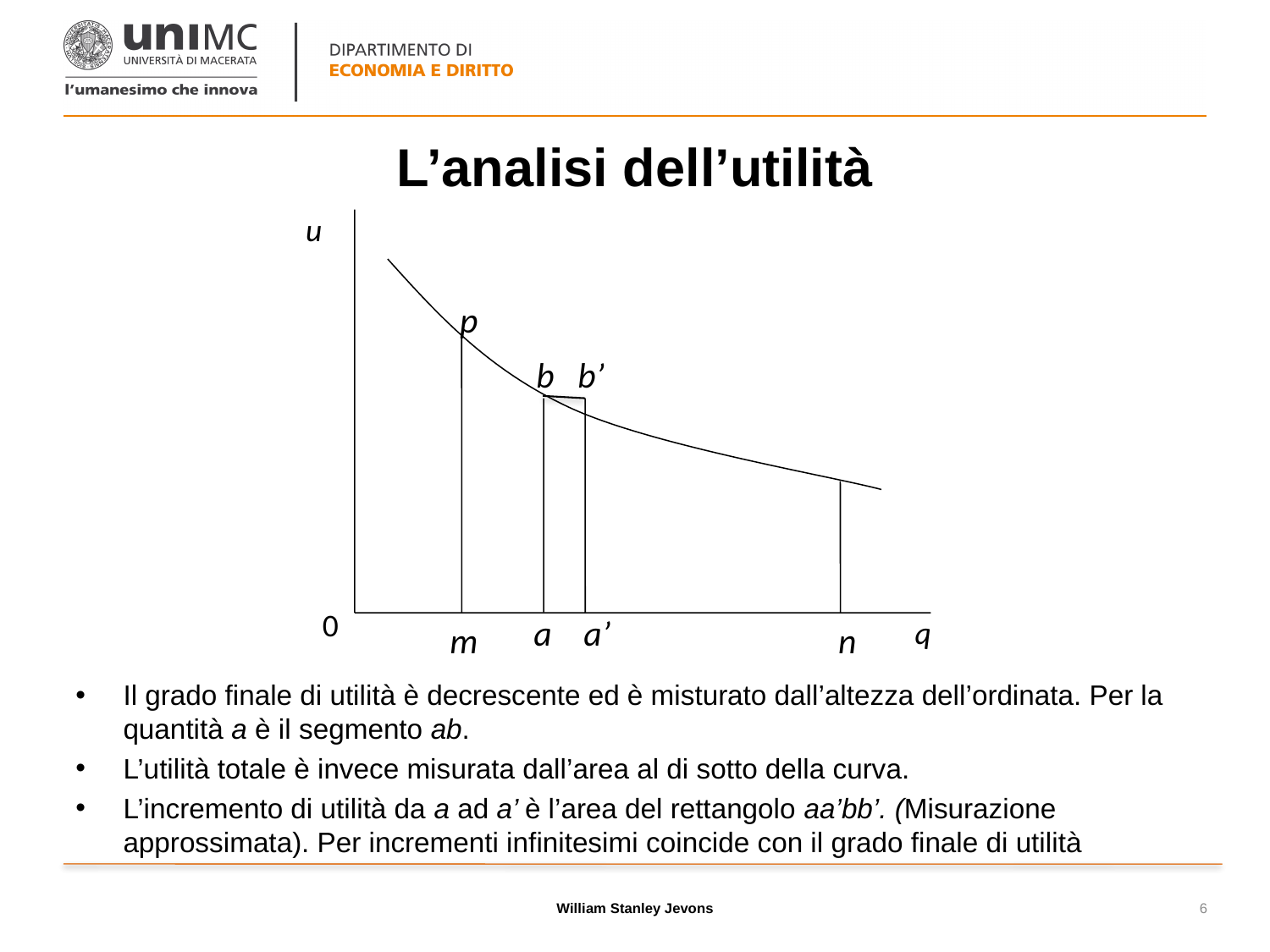

# L’analisi dell’utilità
u

p

b
b’

0
a
a’
q
m
n

Il grado finale di utilità è decrescente ed è misturato dall’altezza dell’ordinata. Per la quantità a è il segmento ab.
L’utilità totale è invece misurata dall’area al di sotto della curva.
L’incremento di utilità da a ad a’ è l’area del rettangolo aa’bb’. (Misurazione approssimata). Per incrementi infinitesimi coincide con il grado finale di utilità
William Stanley Jevons
6